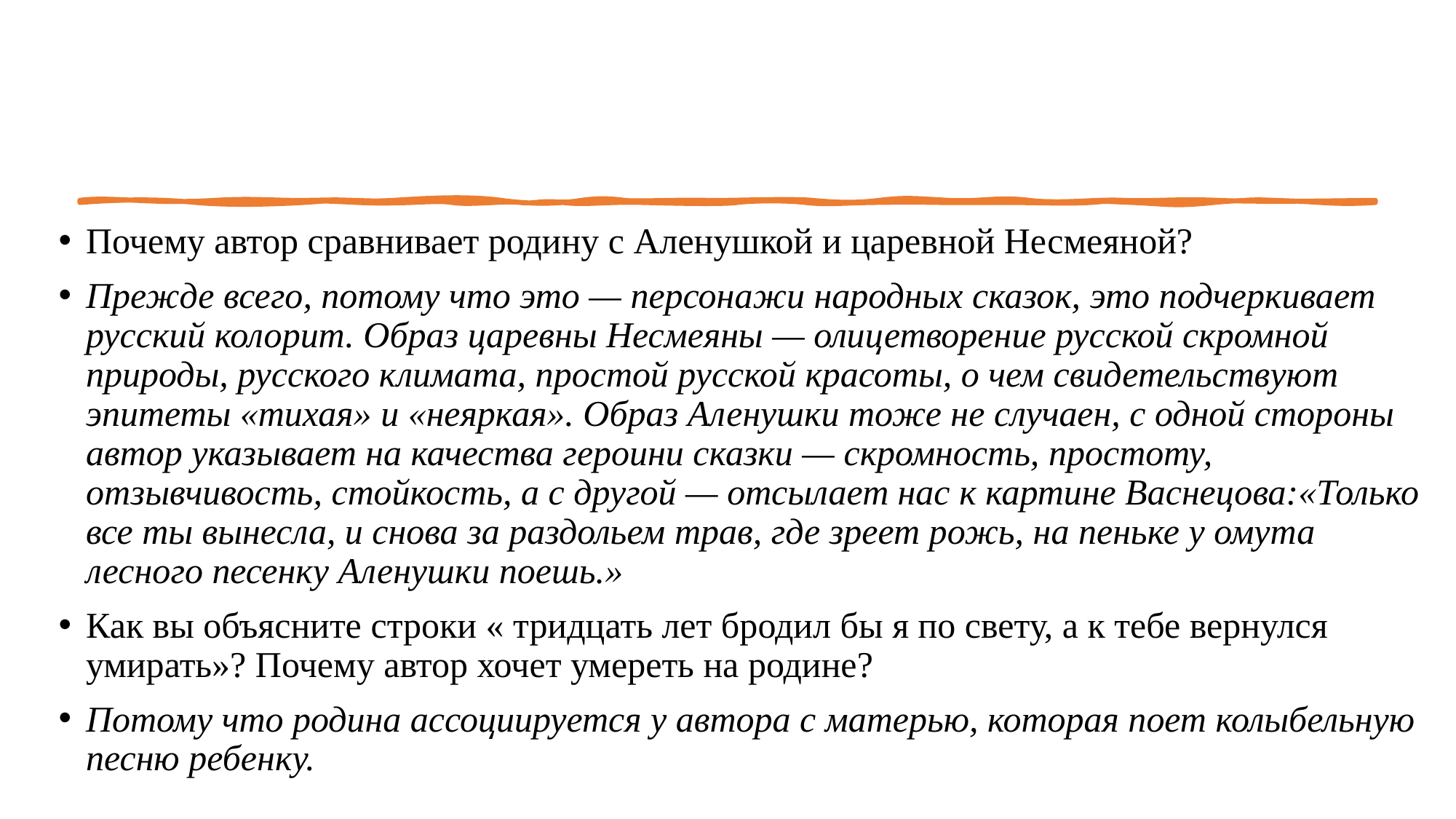

Почему автор сравнивает родину с Аленушкой и царевной Несмеяной?
Прежде всего, потому что это — персонажи народных сказок, это подчеркивает русский колорит. Образ царевны Несмеяны — олицетворение русской скромной природы, русского климата, простой русской красоты, о чем свидетельствуют эпитеты «тихая» и «неяркая». Образ Аленушки тоже не случаен, с одной стороны автор указывает на качества героини сказки — скромность, простоту, отзывчивость, стойкость, а с другой — отсылает нас к картине Васнецова:«Только все ты вынесла, и снова за раздольем трав, где зреет рожь, на пеньке у омута лесного песенку Аленушки поешь.»
Как вы объясните строки « тридцать лет бродил бы я по свету, а к тебе вернулся умирать»? Почему автор хочет умереть на родине?
Потому что родина ассоциируется у автора с матерью, которая поет колыбельную песню ребенку.